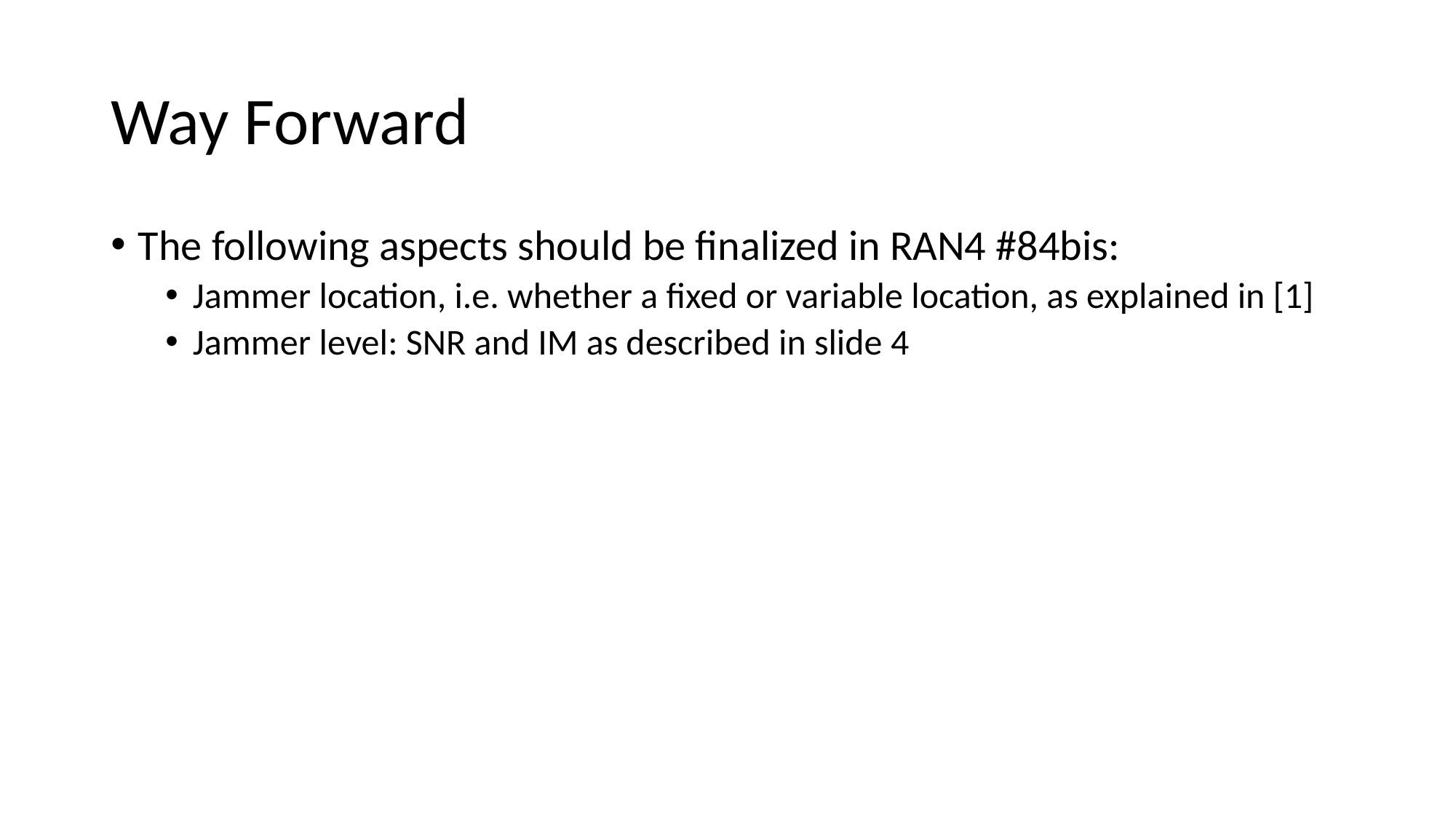

# Way Forward
The following aspects should be finalized in RAN4 #84bis:
Jammer location, i.e. whether a fixed or variable location, as explained in [1]
Jammer level: SNR and IM as described in slide 4